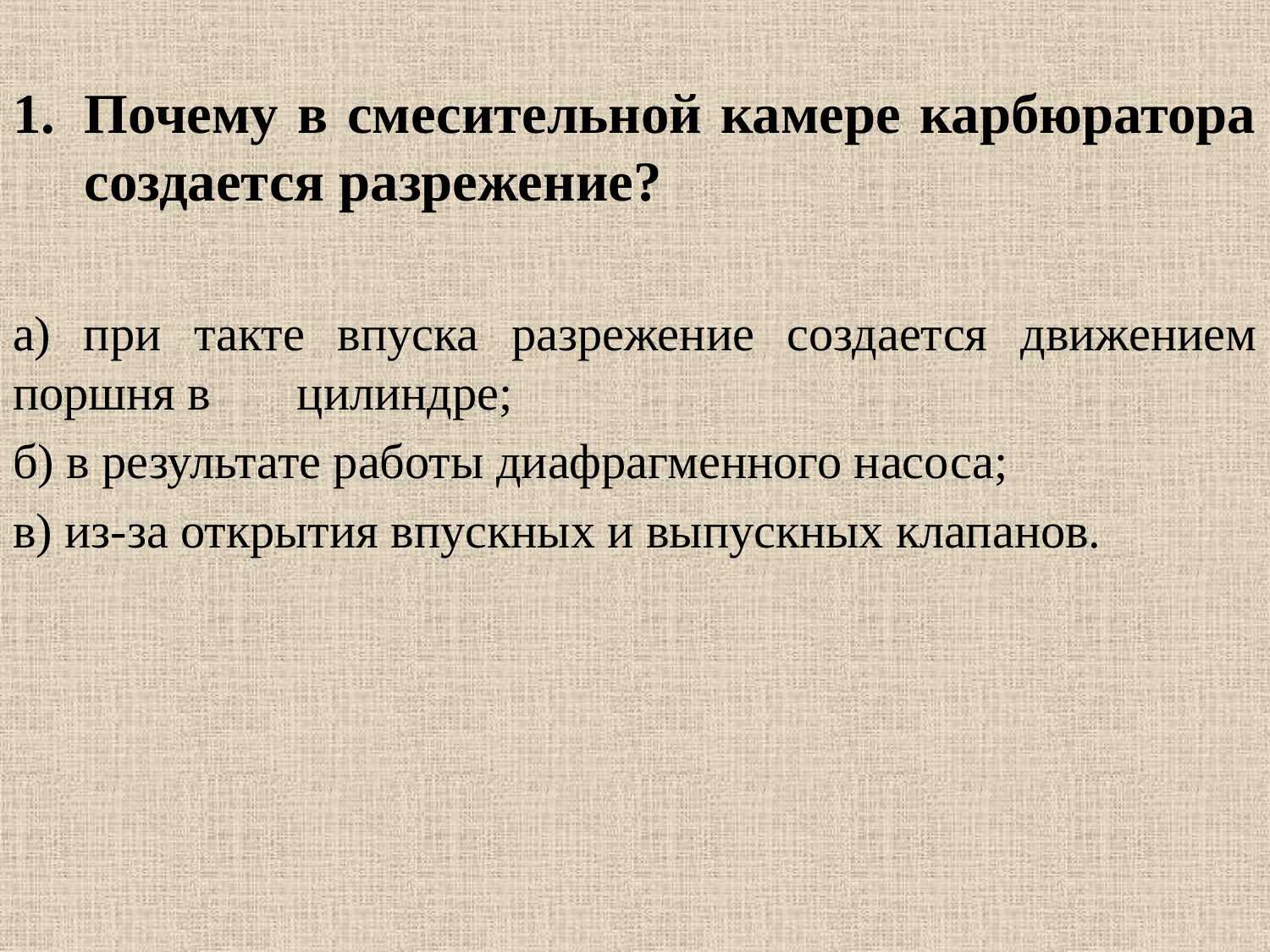

Почему в смесительной камере карбюратора создается разрежение?

а) при такте впуска разрежение создается движением поршня в       цилиндре;
б) в результате работы диафрагменного насоса;
в) из-за открытия впускных и выпускных клапанов.